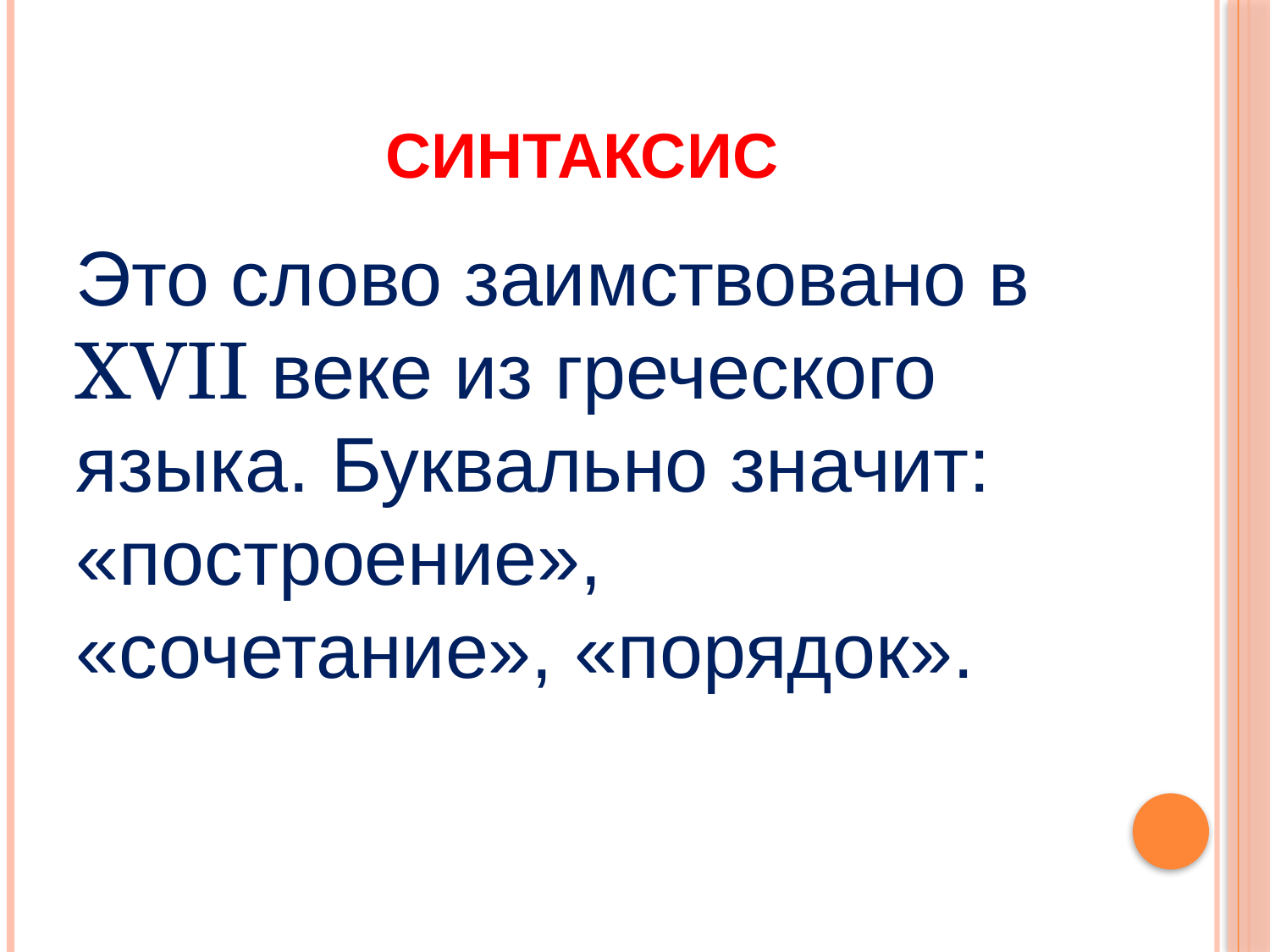

# Синтаксис
Это слово заимствовано в XVII веке из греческого языка. Буквально значит: «построение», «сочетание», «порядок».